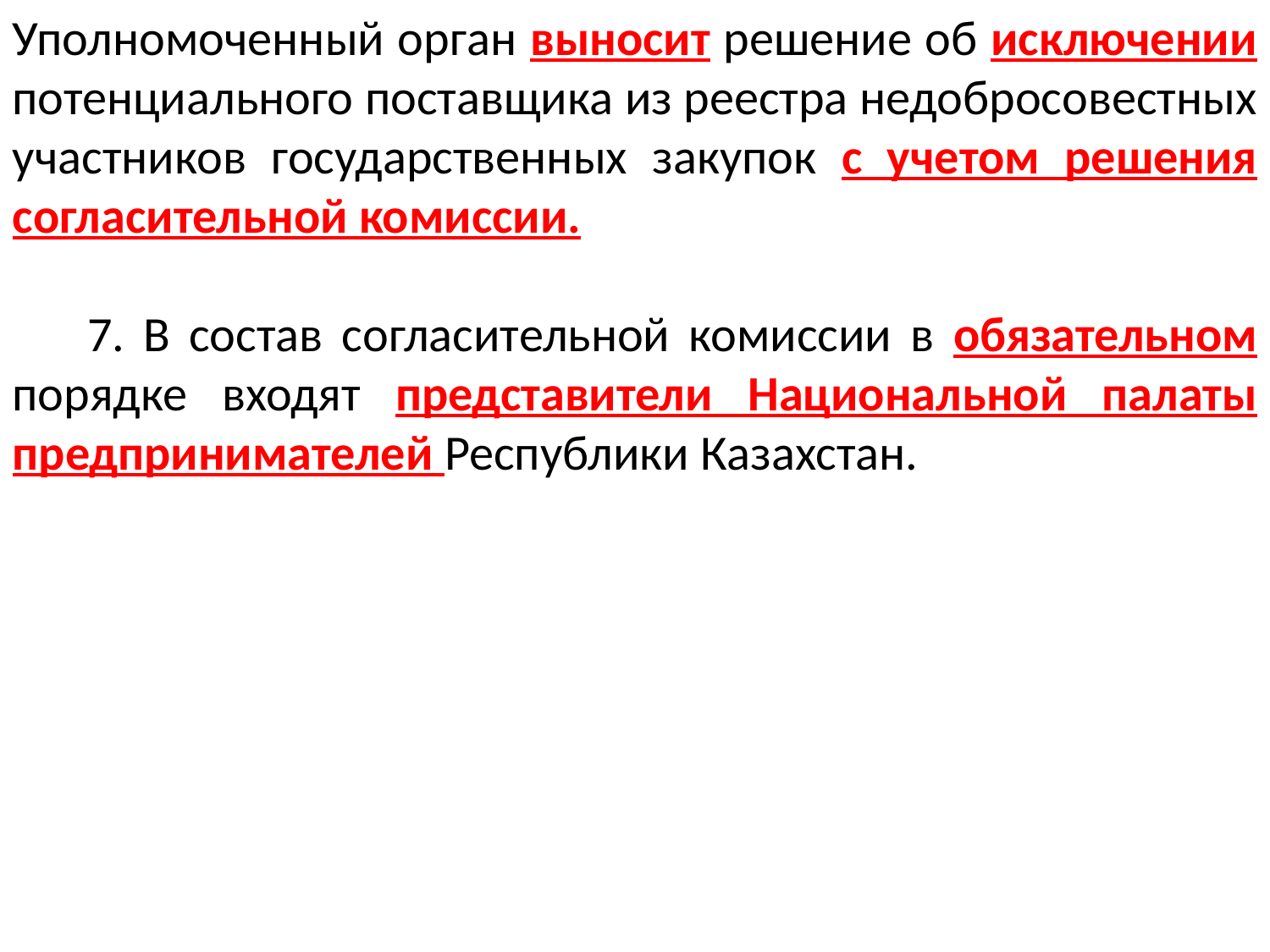

Уполномоченный орган выносит решение об исключении потенциального поставщика из реестра недобросовестных участников государственных закупок с учетом решения согласительной комиссии.

      7. В состав согласительной комиссии в обязательном порядке входят представители Национальной палаты предпринимателей Республики Казахстан.